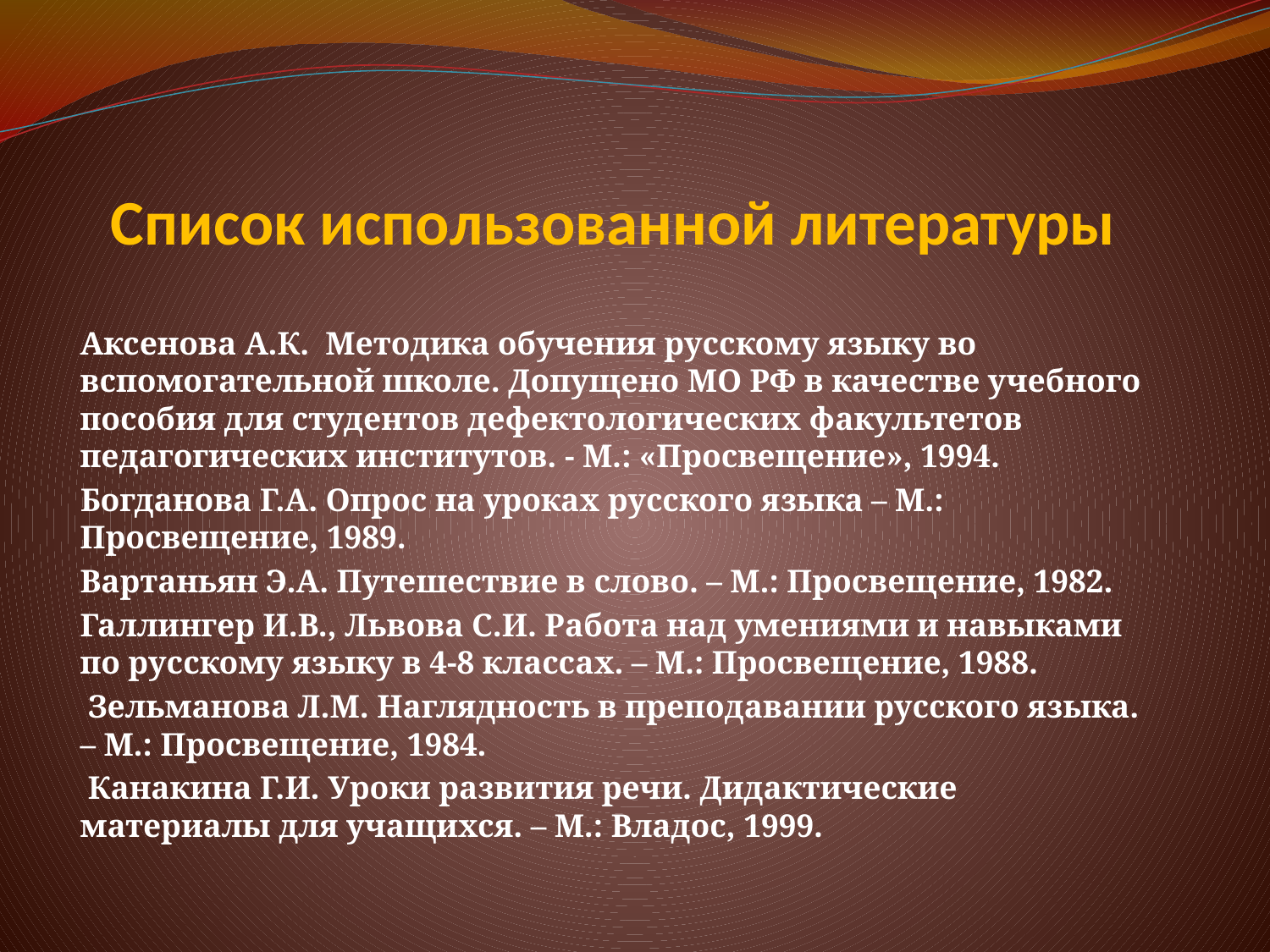

# Список использованной литературы
Аксенова А.К.  Методика обучения русскому языку во вспомогательной школе. Допущено МО РФ в качестве учебного пособия для студентов дефектологических факультетов педагогических институтов. - М.: «Просвещение», 1994.
Богданова Г.А. Опрос на уроках русского языка – М.: Просвещение, 1989.
Вартаньян Э.А. Путешествие в слово. – М.: Просвещение, 1982.
Галлингер И.В., Львова С.И. Работа над умениями и навыками по русскому языку в 4-8 классах. – М.: Просвещение, 1988.
 Зельманова Л.М. Наглядность в преподавании русского языка. – М.: Просвещение, 1984.
 Канакина Г.И. Уроки развития речи. Дидактические материалы для учащихся. – М.: Владос, 1999.